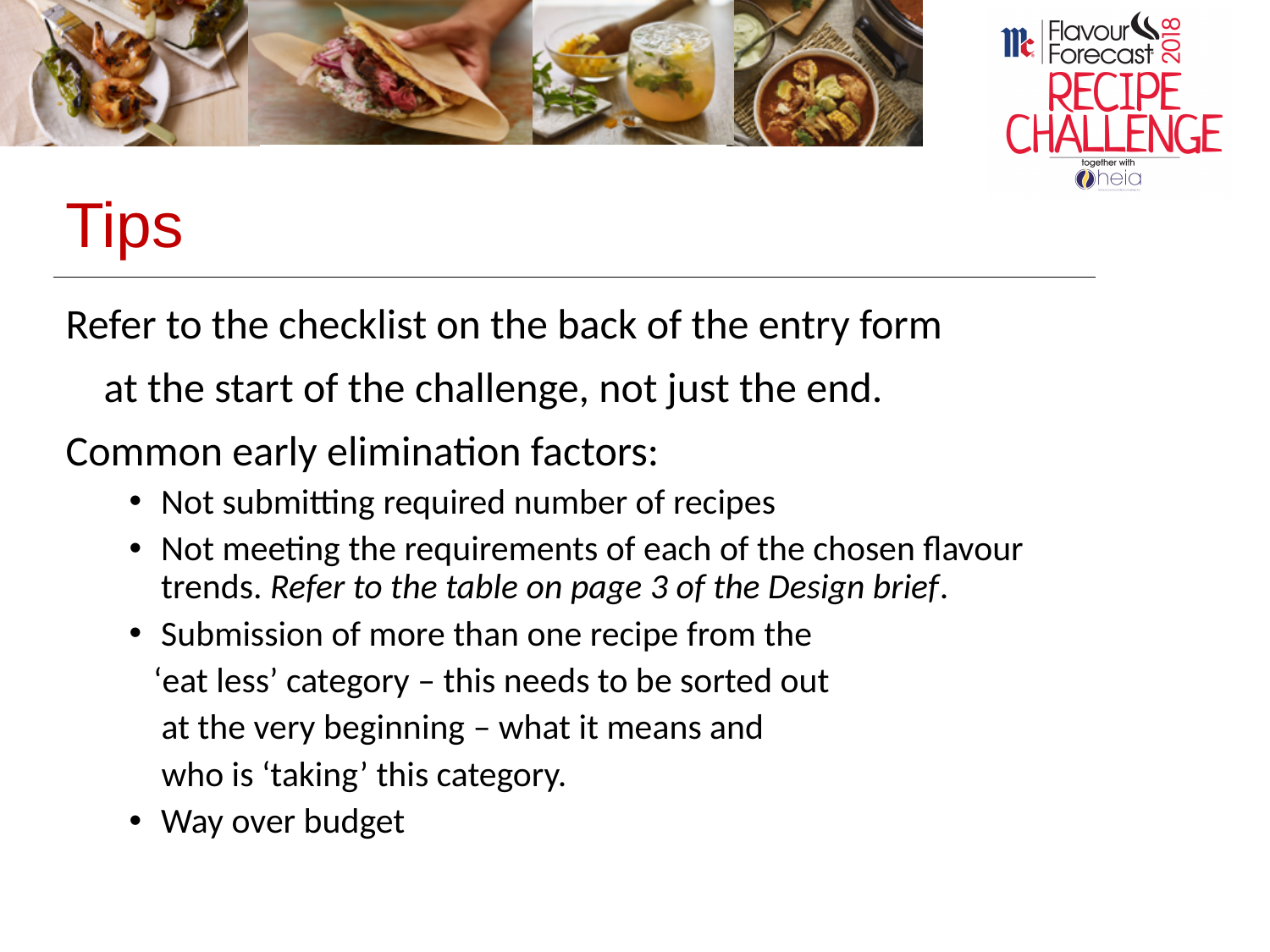

# Tips
Refer to the checklist on the back of the entry form
    at the start of the challenge, not just the end.
Common early elimination factors:
Not submitting required number of recipes
Not meeting the requirements of each of the chosen flavour trends. Refer to the table on page 3 of the Design brief.
Submission of more than one recipe from the
   ‘eat less’ category – this needs to be sorted out
    at the very beginning – what it means and
    who is ‘taking’ this category.
Way over budget